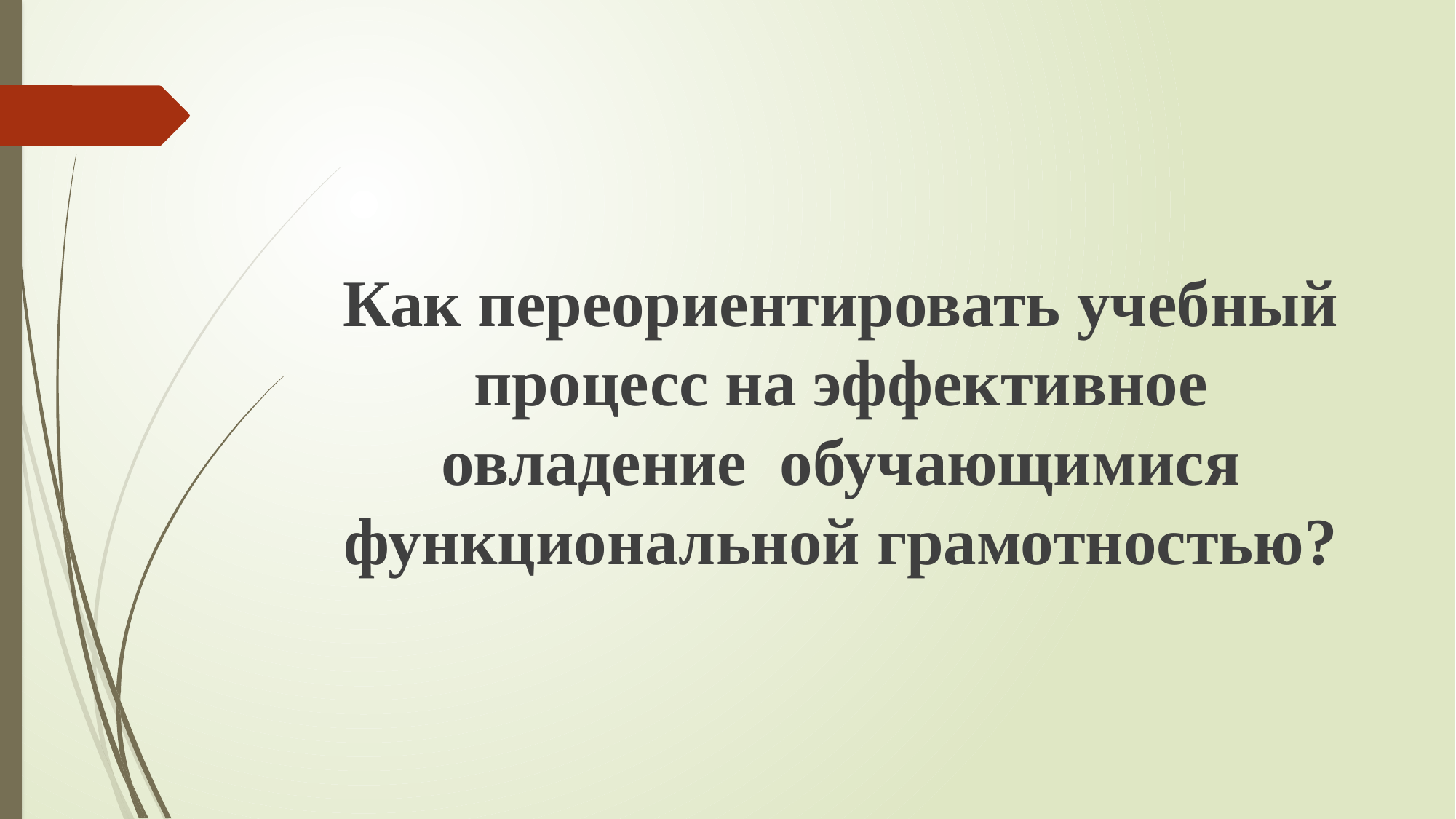

#
Как переориентировать учебный процесс на эффективное овладение  обучающимися функциональной грамотностью?